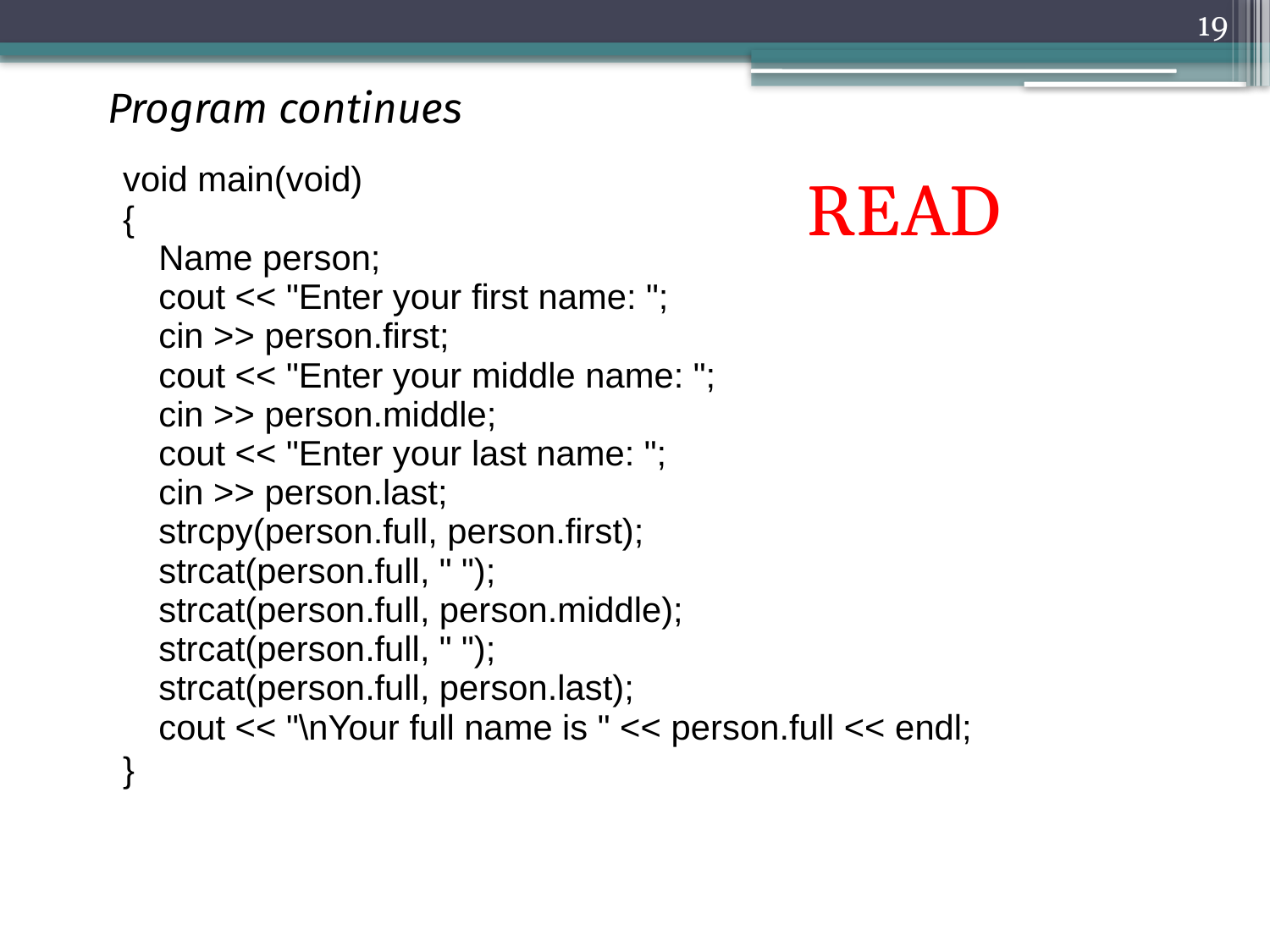

19
# Program continues
void main(void)
{
	Name person;
	cout << "Enter your first name: ";
	cin >> person.first;
	cout << "Enter your middle name: ";
	cin >> person.middle;
	cout << "Enter your last name: ";
	cin >> person.last;
	strcpy(person.full, person.first);
	strcat(person.full, " ");
	strcat(person.full, person.middle);
	strcat(person.full, " ");
	strcat(person.full, person.last);
	cout << "\nYour full name is " << person.full << endl;
}
READ